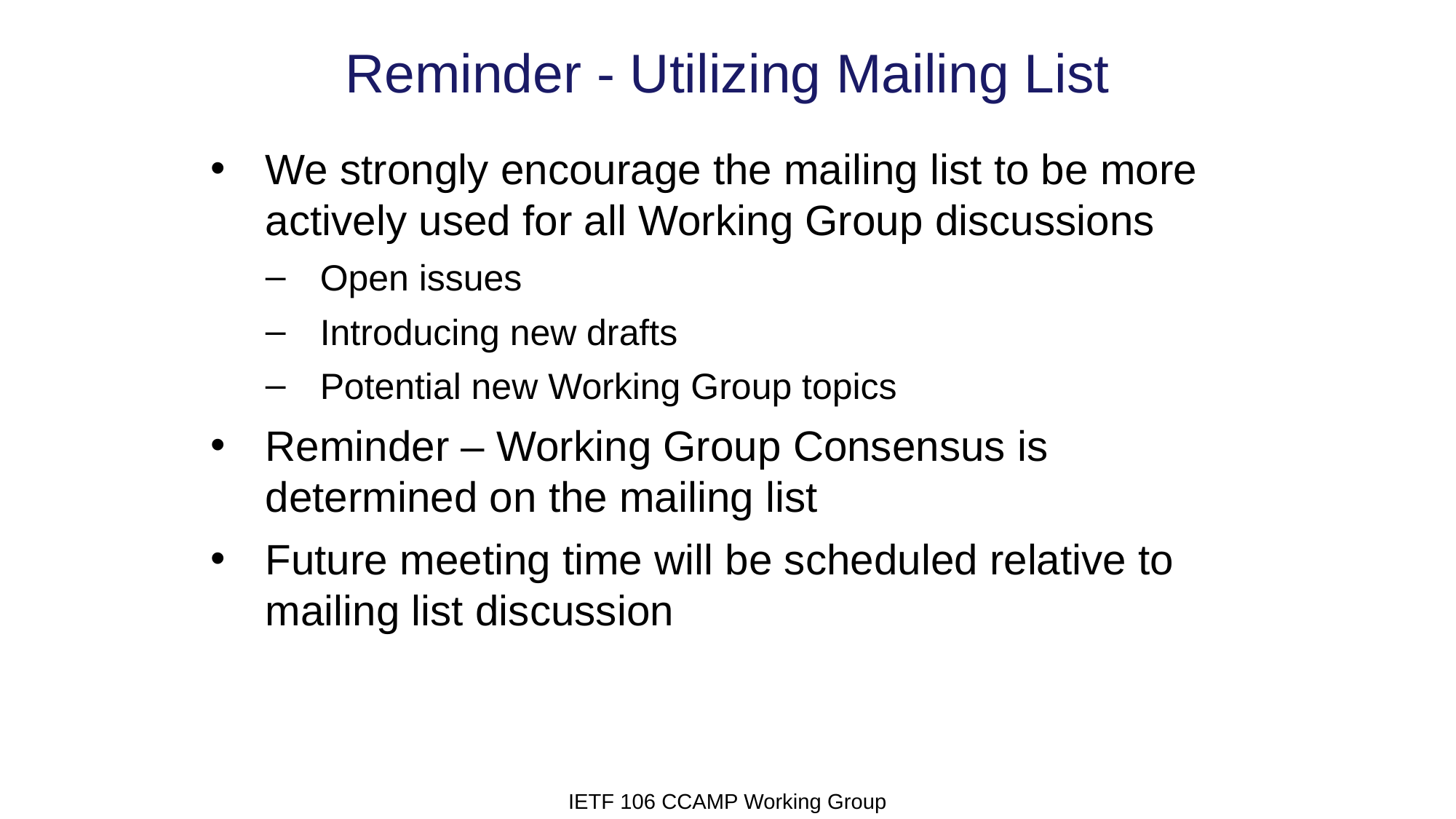

# Reminder - Utilizing Mailing List
We strongly encourage the mailing list to be more actively used for all Working Group discussions
Open issues
Introducing new drafts
Potential new Working Group topics
Reminder – Working Group Consensus is determined on the mailing list
Future meeting time will be scheduled relative to mailing list discussion
IETF 106 CCAMP Working Group